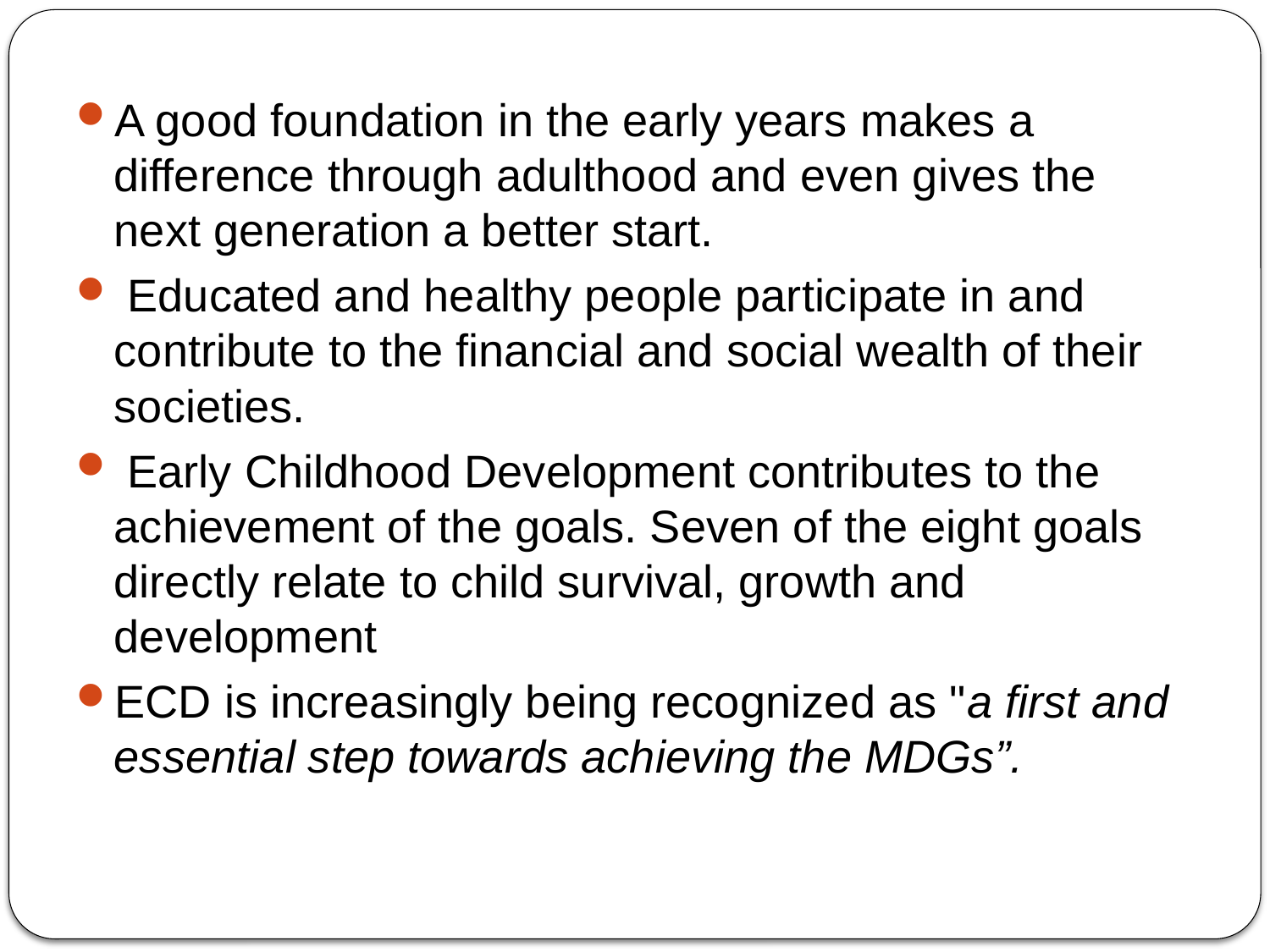

#
A good foundation in the early years makes a difference through adulthood and even gives the next generation a better start.
 Educated and healthy people participate in and contribute to the financial and social wealth of their societies.
 Early Childhood Development contributes to the achievement of the goals. Seven of the eight goals directly relate to child survival, growth and development
ECD is increasingly being recognized as "a first and essential step towards achieving the MDGs”.